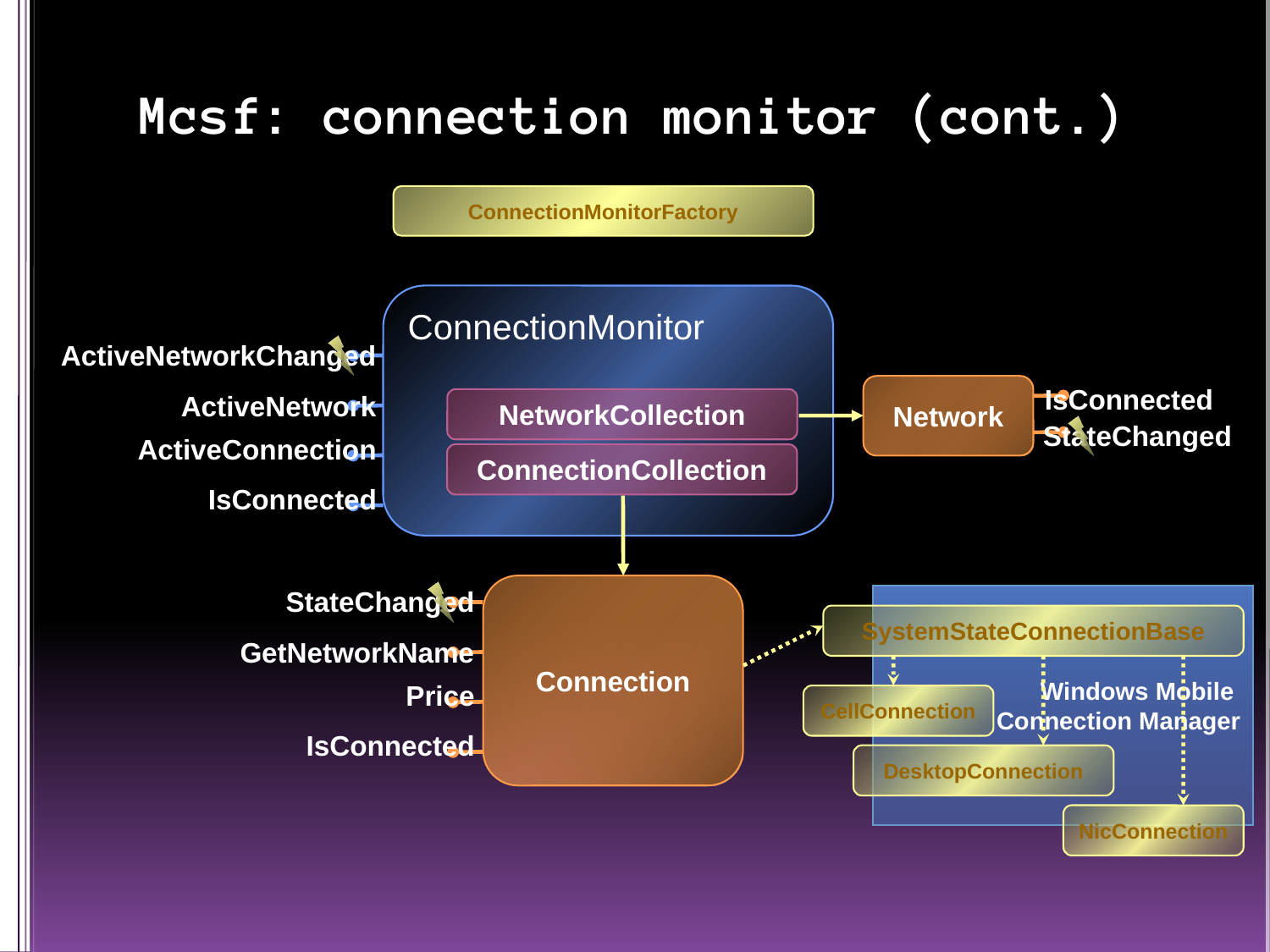

# Mcsf: connection monitor (cont.)
ConnectionMonitorFactory

ConnectionMonitor
ActiveNetworkChanged

IsConnected
Network
ActiveNetwork
NetworkCollection

StateChanged

ActiveConnection

ConnectionCollection

IsConnected

Connection
StateChanged

Windows Mobile
Connection Manager

SystemStateConnectionBase

GetNetworkName

Price
CellConnection

IsConnected
DesktopConnection

NicConnection